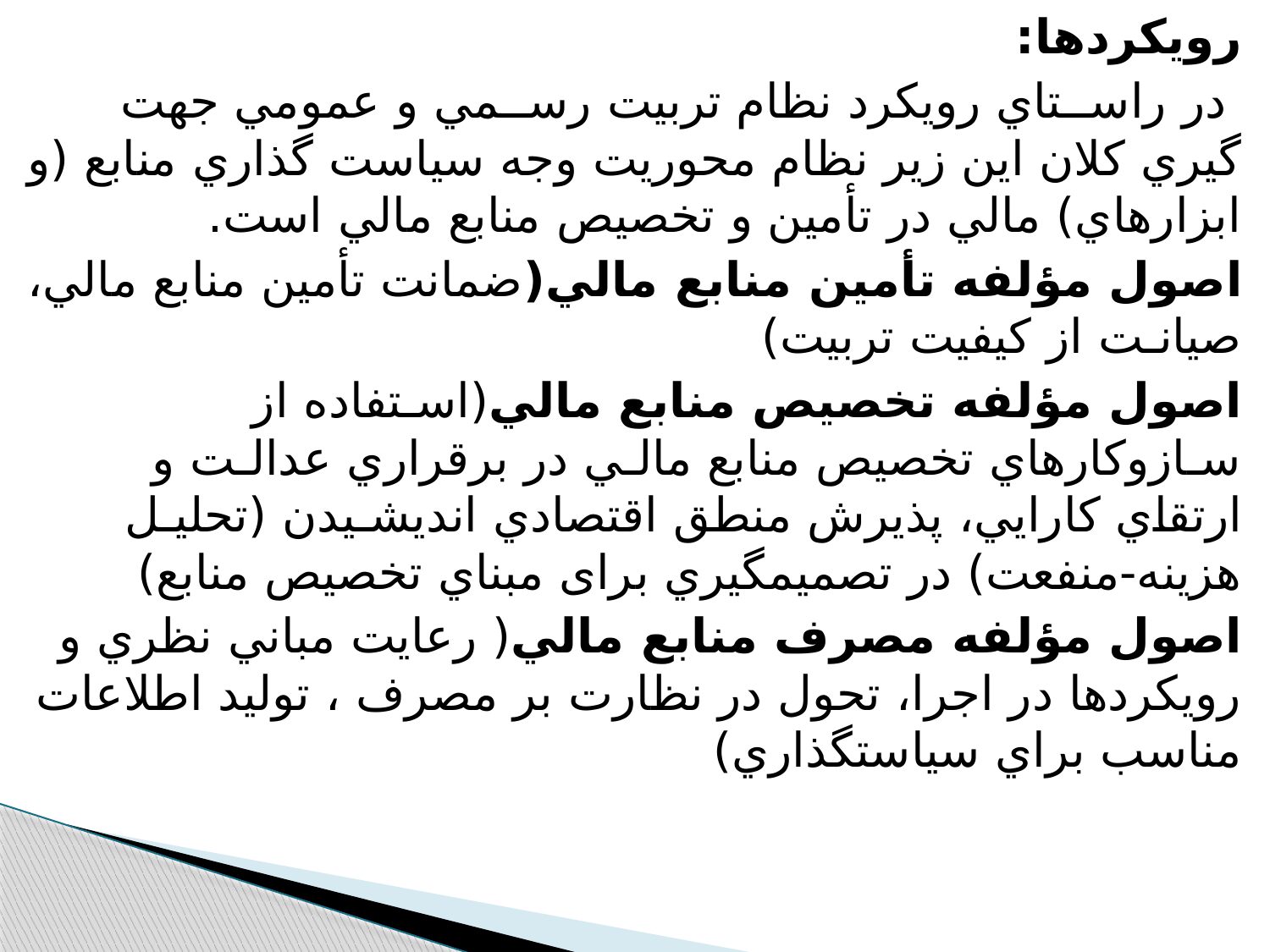

رويكردها:
 در راســتاي رويكرد نظام تربيت رســمي و عمومي جهت گيري كلان اين زير نظام محوريت وجه سياست گذاري منابع (و ابزارهاي) مالي در تأمين و تخصيص منابع مالي است.
اصول مؤلفه تأمين منابع مالي(ضمانت تأمين منابع مالي، صيانـت از كيفيت تربيت)
اصول مؤلفه تخصيص منابع مالي(اسـتفاده از سـازوكارهاي تخصيص منابع مالـي در برقراري عدالـت و ارتقاي كارايي، پذيرش منطق اقتصادي انديشـيدن (تحليـل هزينه-منفعت) در تصميمگيري برای مبناي تخصيص منابع)
اصول مؤلفه مصرف منابع مالي( رعايت مباني نظري و رويكردها در اجرا، تحول در نظارت بر مصرف ، توليد اطلاعات مناسب براي سياستگذاري)